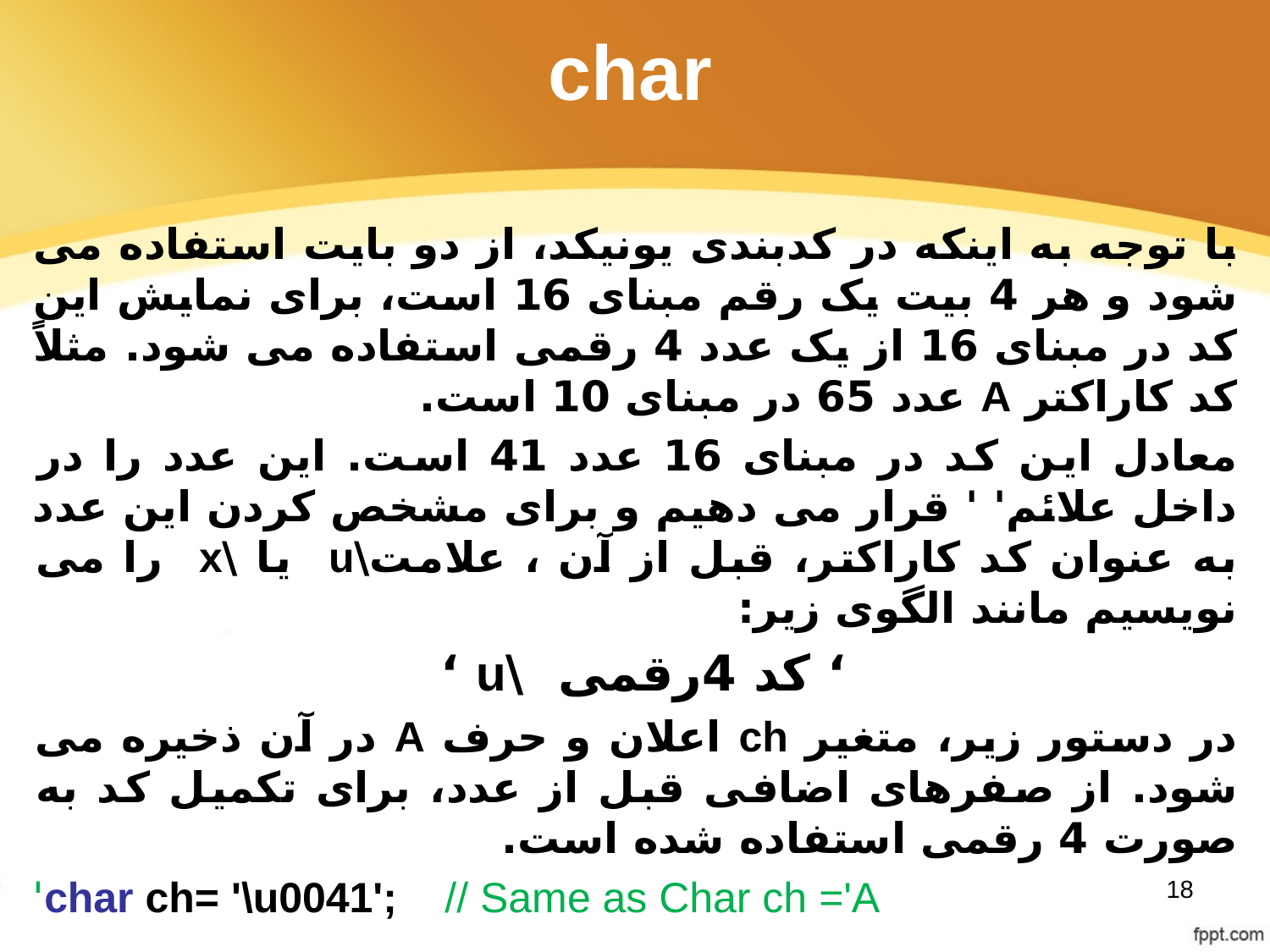

# char
با توجه به اینکه در کدبندی یونیکد، از دو بایت استفاده می شود و هر 4 بیت یک رقم مبنای 16 است، برای نمایش این کد در مبنای 16 از یک عدد 4 رقمی استفاده می شود. مثلاً کد کاراکتر A عدد 65 در مبنای 10 است.
معادل این کد در مبنای 16 عدد 41 است. این عدد را در داخل علائم' ' قرار می دهیم و برای مشخص کردن این عدد به عنوان کد کاراکتر، قبل از آن ، علامت\u  یا \x  را می نویسیم مانند الگوی زیر:
‘ کد 4رقمی  \u ‘
در دستور زیر، متغیر ch اعلان و حرف A در آن ذخیره می شود. از صفرهای اضافی قبل از عدد، برای تکمیل کد به صورت 4 رقمی استفاده شده است.
char ch= '\u0041';    // Same as Char ch ='A'
18